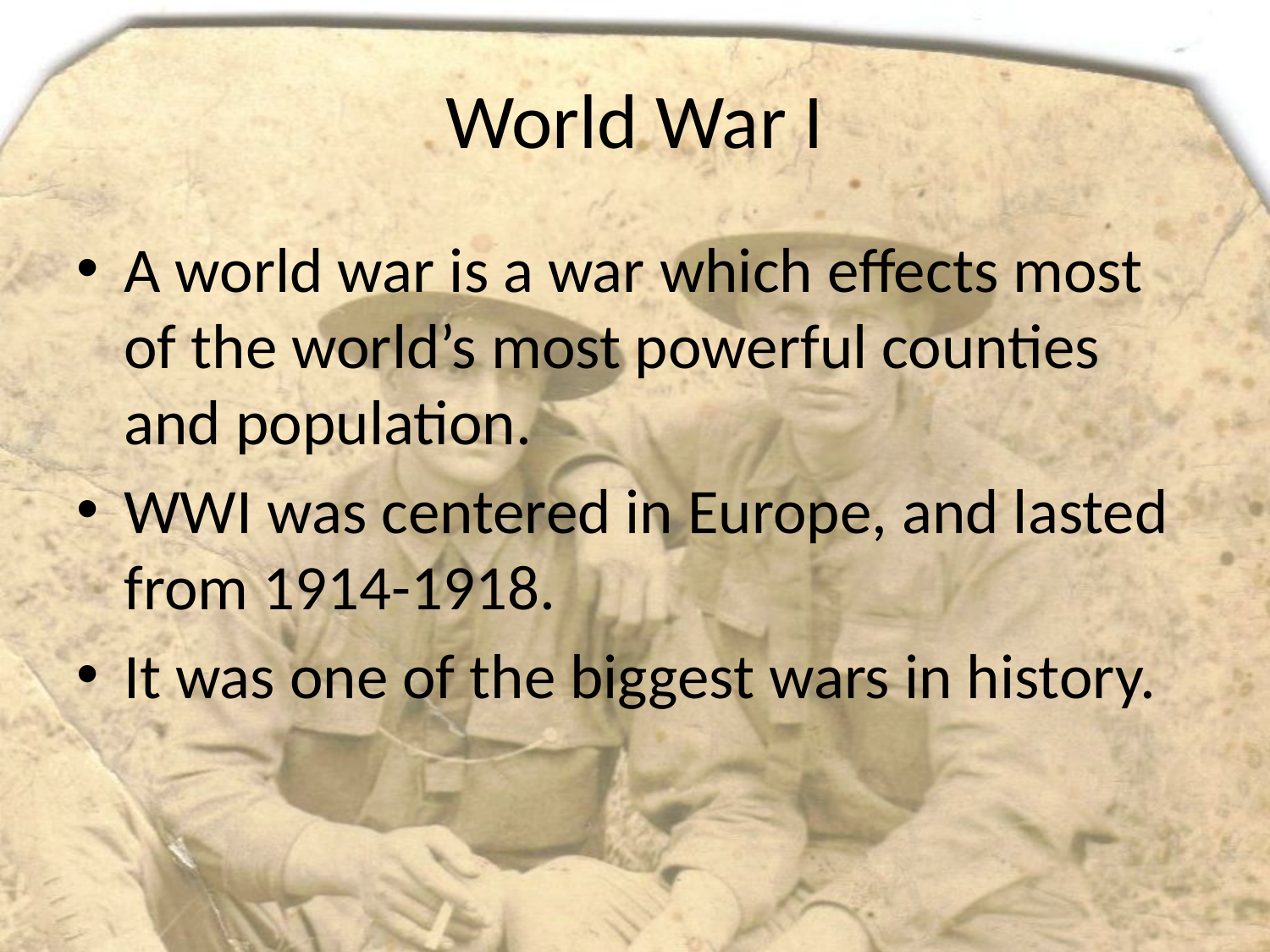

# World War I
A world war is a war which effects most of the world’s most powerful counties and population.
WWI was centered in Europe, and lasted from 1914-1918.
It was one of the biggest wars in history.